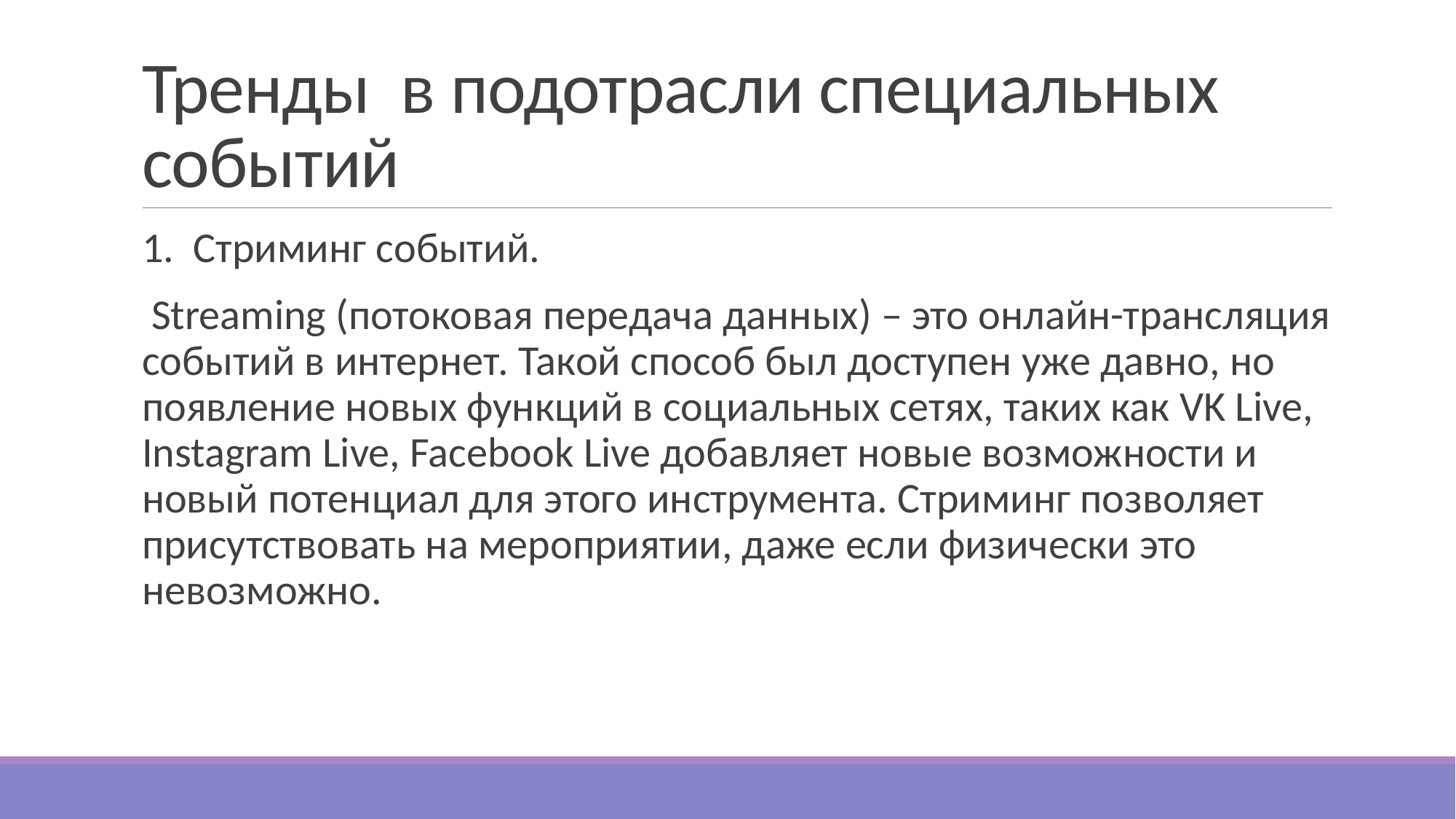

# Тренды  в подотрасли специальных событий
1.  Стриминг событий.
 Streaming (потоковая передача данных) – это онлайн-трансляция событий в интернет. Такой способ был доступен уже давно, но появление новых функций в социальных сетях, таких как VK Live, Instagram Live, Facebook Live добавляет новые возможности и новый потенциал для этого инструмента. Стриминг позволяет присутствовать на мероприятии, даже если физически это невозможно.